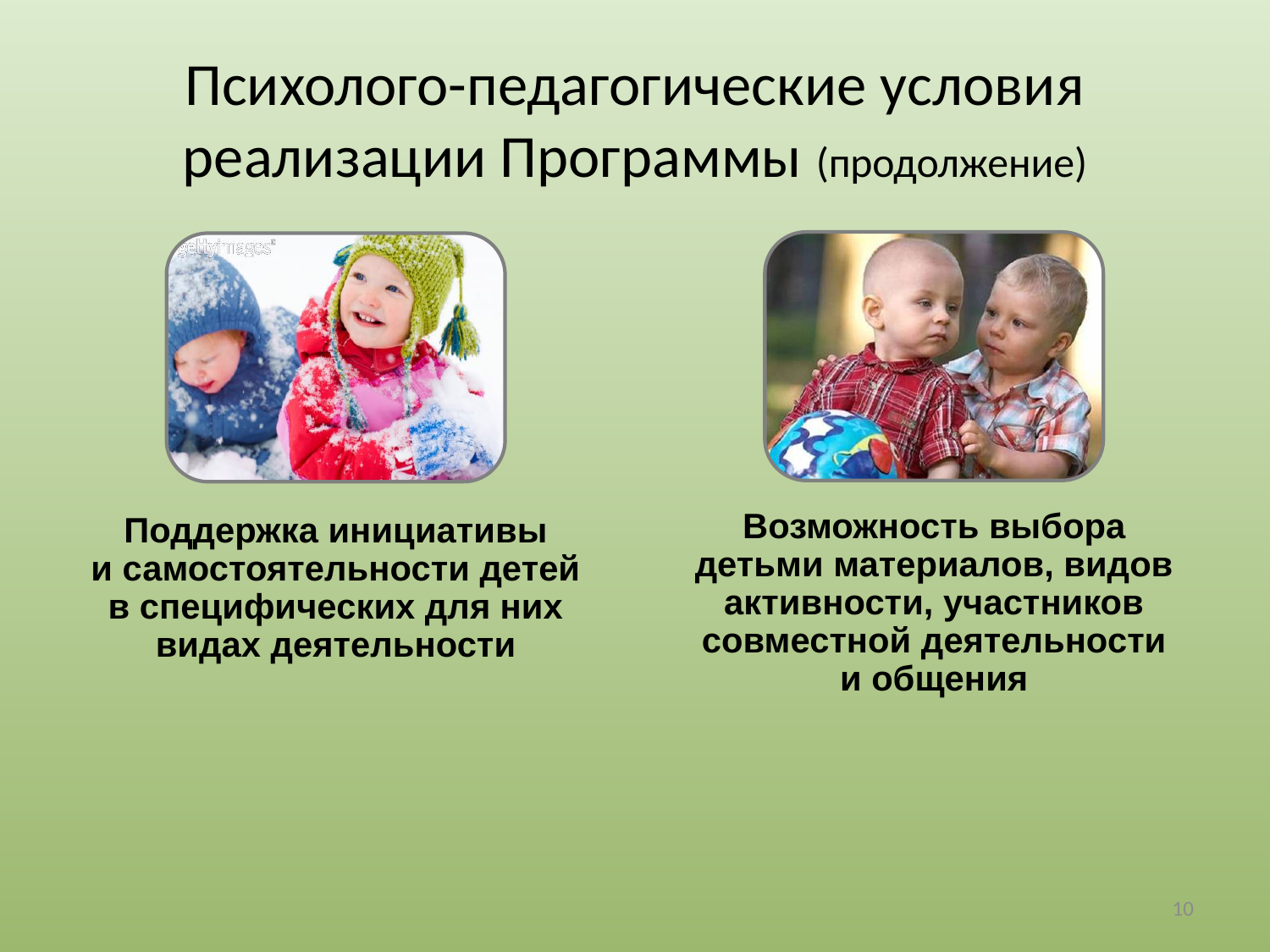

# Психолого-педагогические условия реализации Программы (продолжение)
Поддержка инициативы
и самостоятельности детей
в специфических для них видах деятельности
Возможность выбора детьми материалов, видов активности, участников совместной деятельности
и общения
10